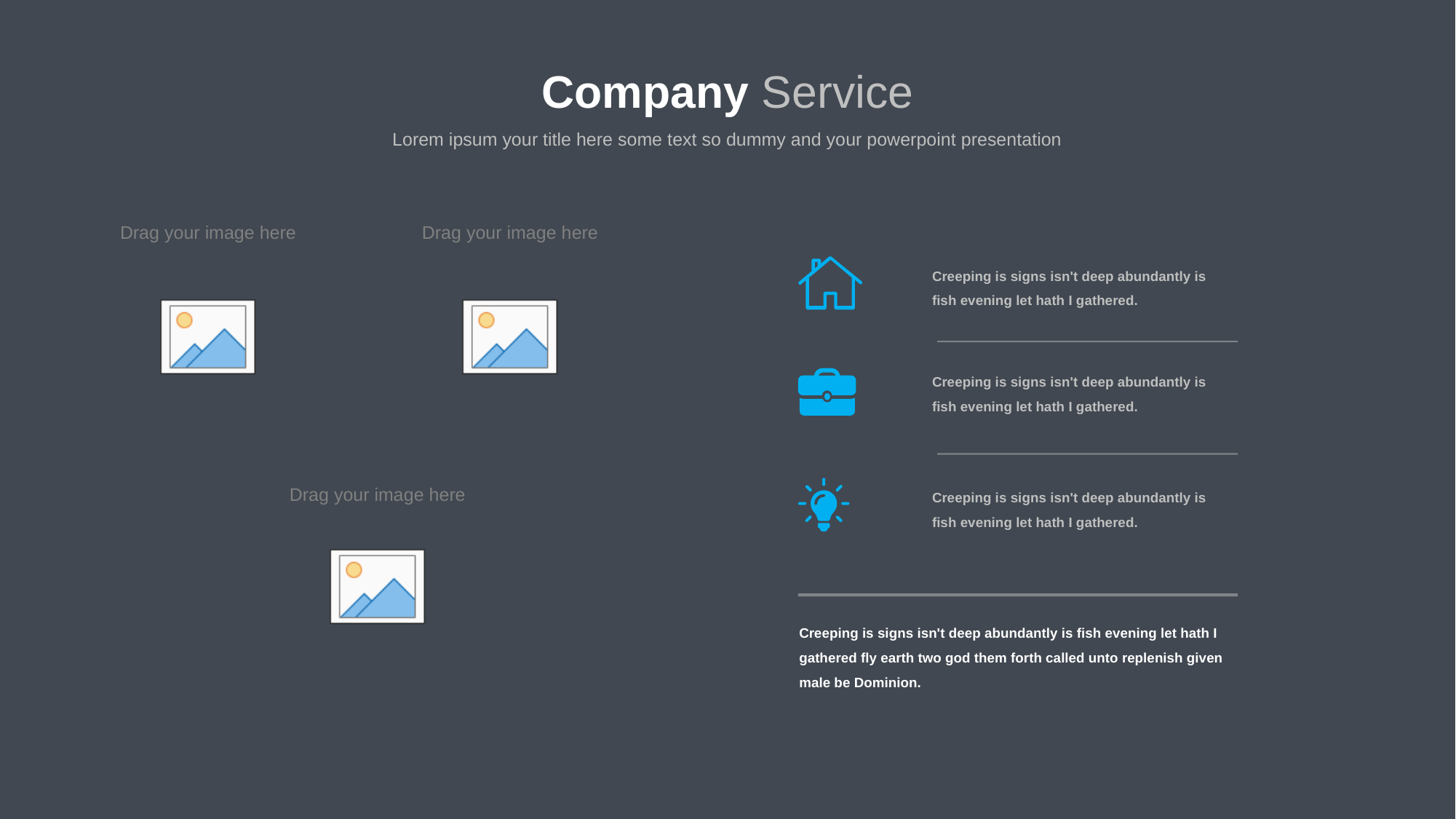

Company Service
Lorem ipsum your title here some text so dummy and your powerpoint presentation

Creeping is signs isn't deep abundantly is fish evening let hath I gathered.

Creeping is signs isn't deep abundantly is fish evening let hath I gathered.

Creeping is signs isn't deep abundantly is fish evening let hath I gathered.

Creeping is signs isn't deep abundantly is fish evening let hath I gathered fly earth two god them forth called unto replenish given male be Dominion.